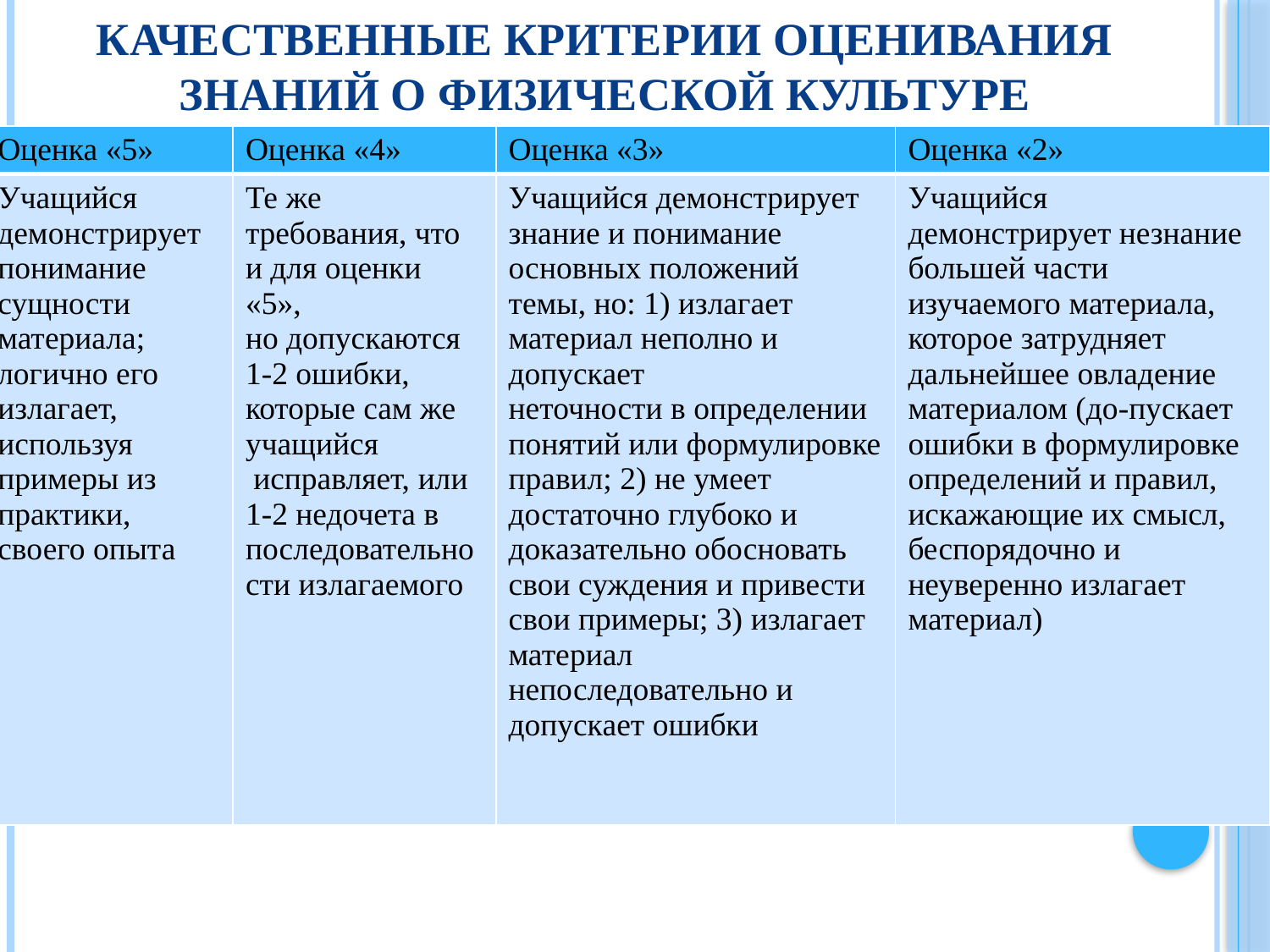

# Качественные критерии оценивания знаний о физической культуре
| Оценка «5» | Оценка «4» | Оценка «3» | Оценка «2» |
| --- | --- | --- | --- |
| Учащийся демонстрирует понимание сущности материала; логично его излагает, используя примеры из практики, своего опыта | Те же требования, что и для оценки «5», но допускаются 1-2 ошибки, которые сам же учащийся исправляет, или 1-2 недочета в последовательности излагаемого | Учащийся демонстрирует знание и понимание основных положений темы, но: 1) излагает материал неполно и допускает неточности в определении понятий или формулировке правил; 2) не умеет достаточно глубоко и доказательно обосновать свои суждения и привести свои примеры; 3) излагает материал непоследовательно и допускает ошибки | Учащийся демонстрирует незнание большей части изучаемого материала, которое затрудняет дальнейшее овладение материалом (до-пускает ошибки в формулировке определений и правил, искажающие их смысл, беспорядочно и неуверенно излагает материал) |